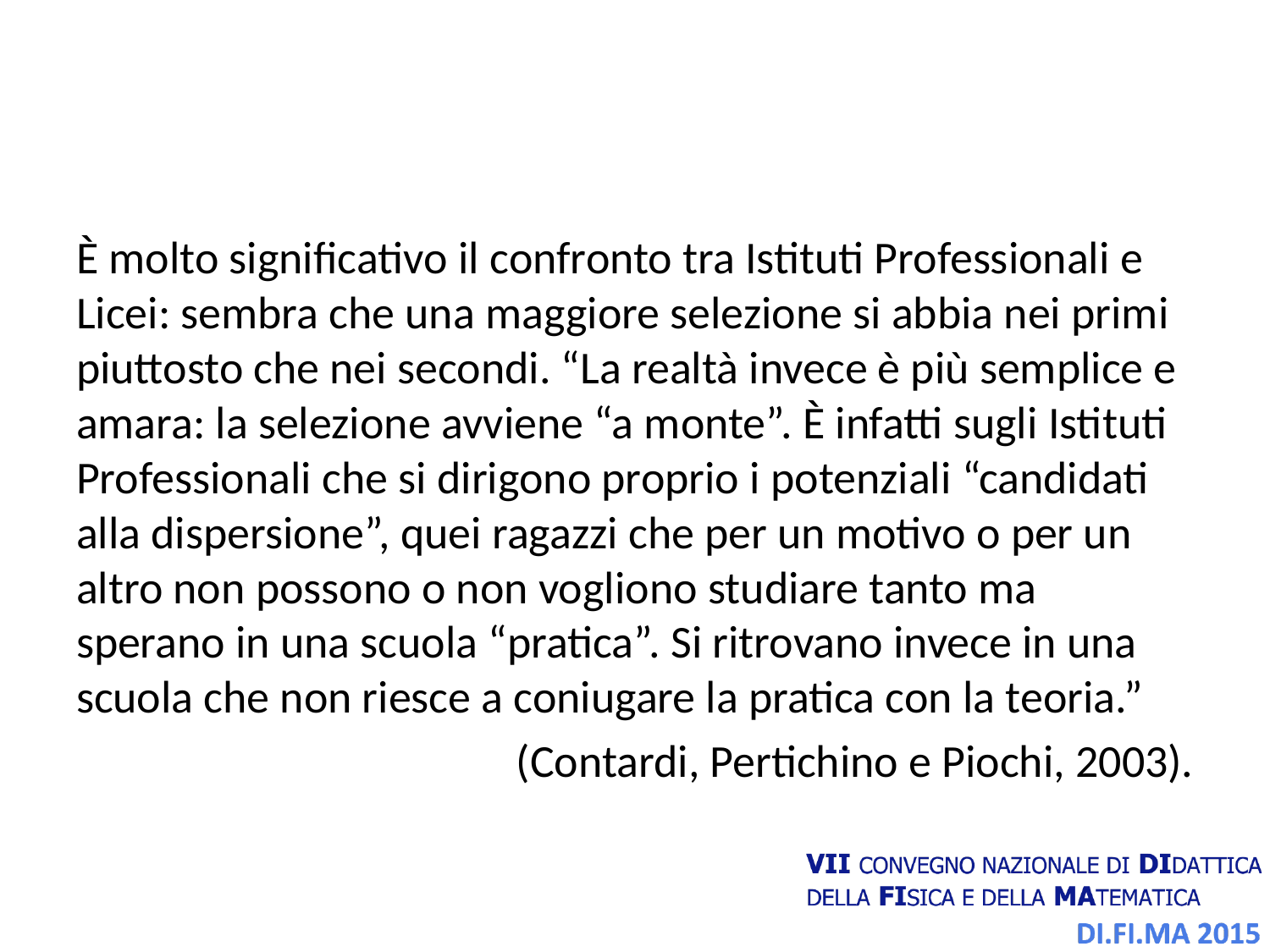

#
È molto significativo il confronto tra Istituti Professionali e Licei: sembra che una maggiore selezione si abbia nei primi piuttosto che nei secondi. “La realtà invece è più semplice e amara: la selezione avviene “a monte”. È infatti sugli Istituti Professionali che si dirigono proprio i potenziali “candidati alla dispersione”, quei ragazzi che per un motivo o per un altro non possono o non vogliono studiare tanto ma sperano in una scuola “pratica”. Si ritrovano invece in una scuola che non riesce a coniugare la pratica con la teoria.”
(Contardi, Pertichino e Piochi, 2003).